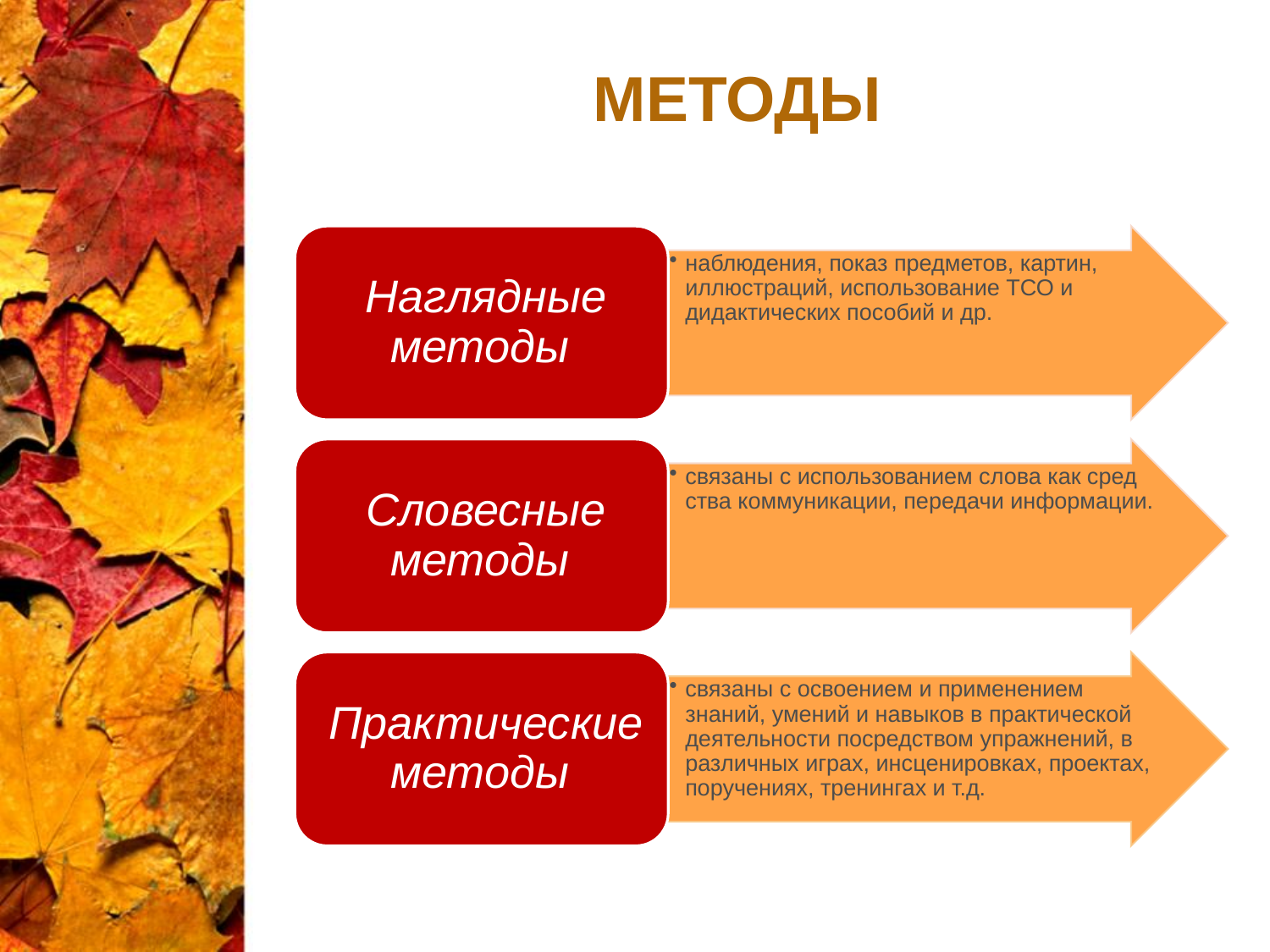

# МЕТОДЫ
наблюдения, показ предметов, картин, иллюстраций, использование ТСО и дидактиче­ских пособий и др.
Наглядные методы
связаны с использованием слова как сред­ства коммуникации, передачи информации.
Словесные методы
связаны с освоением и применением знаний, умений и навыков в практической деятельности посред­ством упражнений, в различных играх, инсценировках, проектах, поручениях, тренингах и т.д.
Практические методы